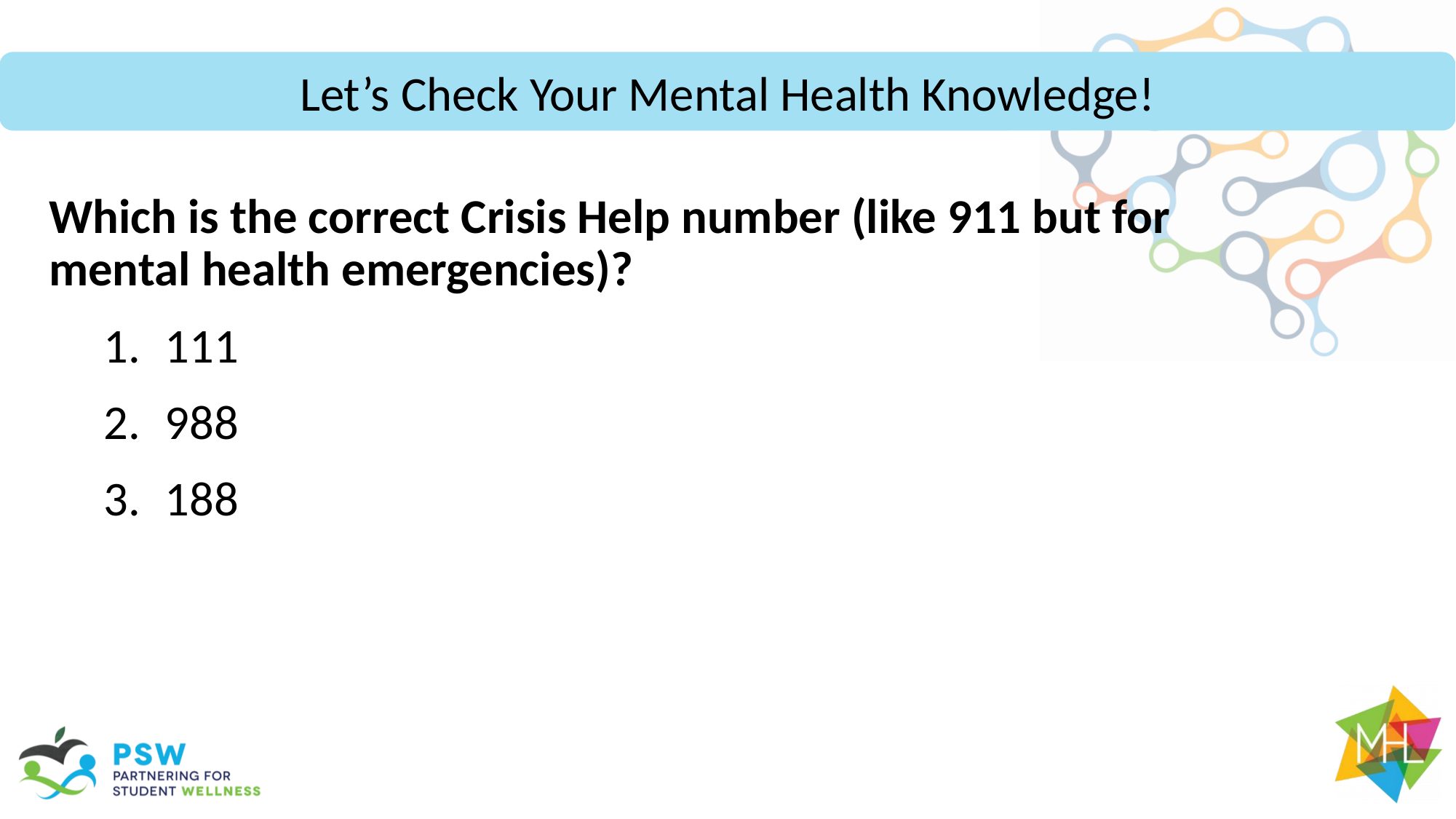

Let’s Check Your Mental Health Knowledge!
Which is the correct Crisis Help number (like 911 but for mental health emergencies)?
111
988
188